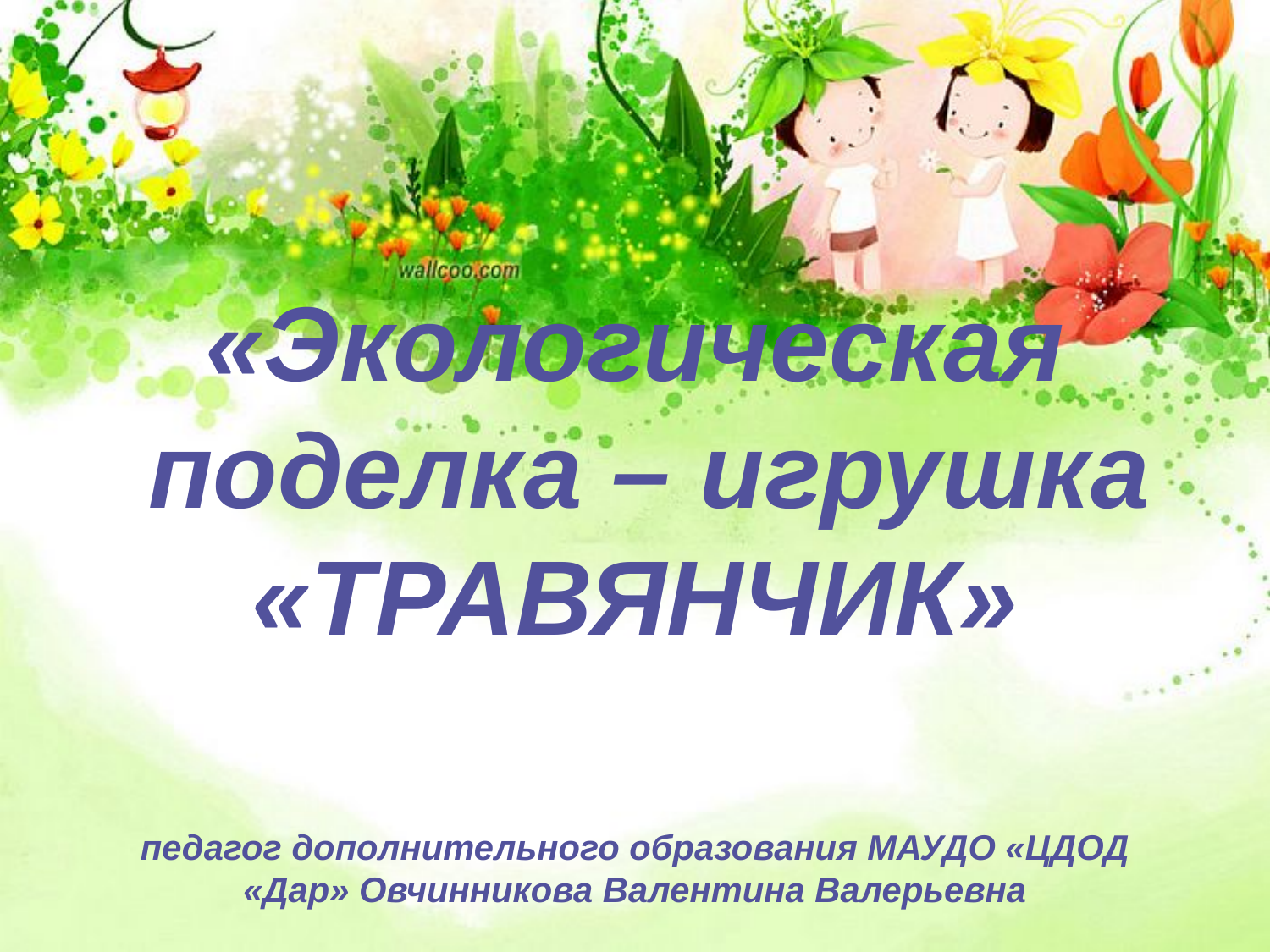

# «Экологическая поделка – игрушка «ТРАВЯНЧИК» педагог дополнительного образования МАУДО «ЦДОД «Дар» Овчинникова Валентина Валерьевна